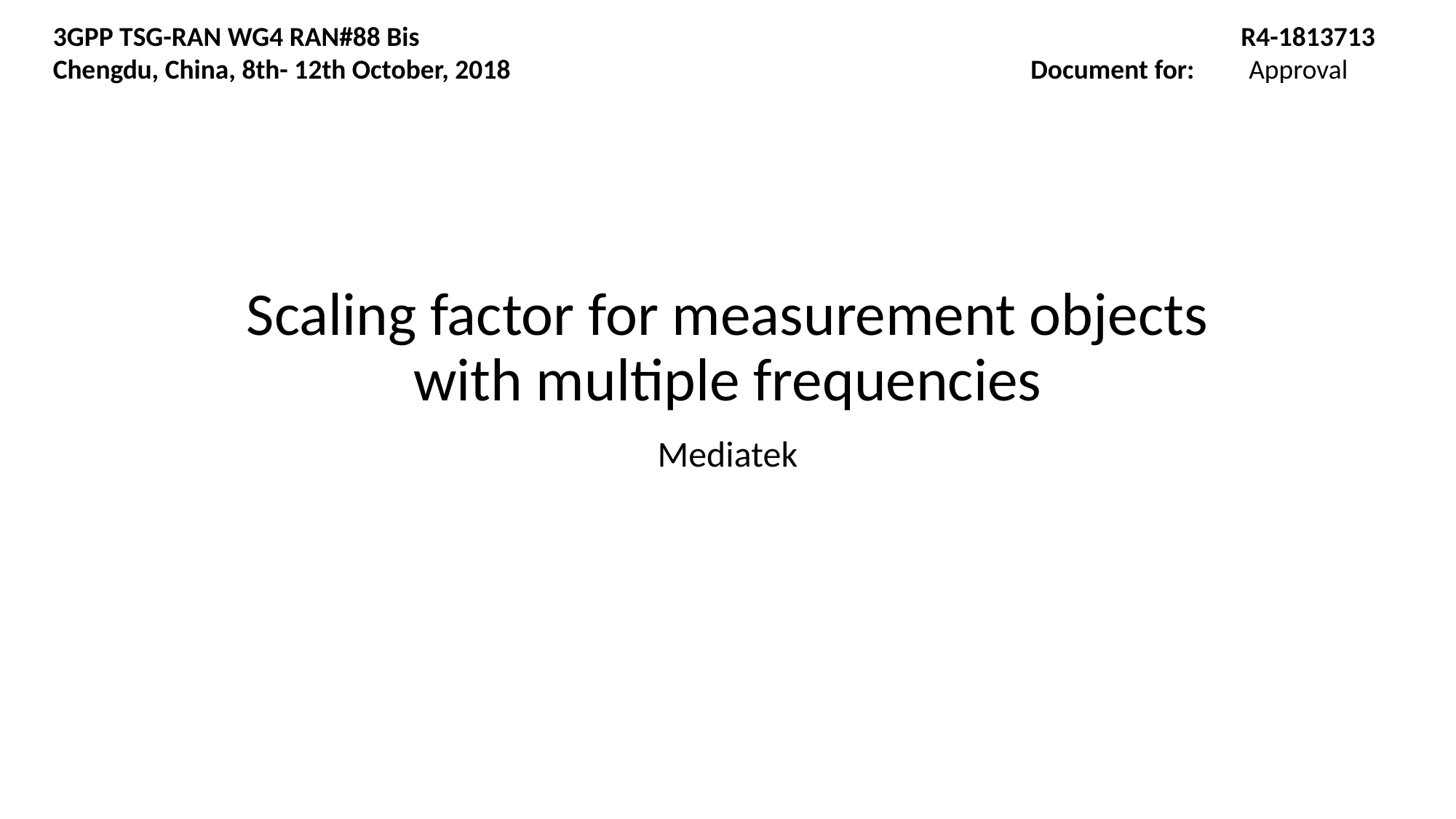

R4-1813713
Document for:	Approval
3GPP TSG-RAN WG4 RAN#88 Bis
Chengdu, China, 8th- 12th October, 2018
# Scaling factor for measurement objects with multiple frequencies
Mediatek